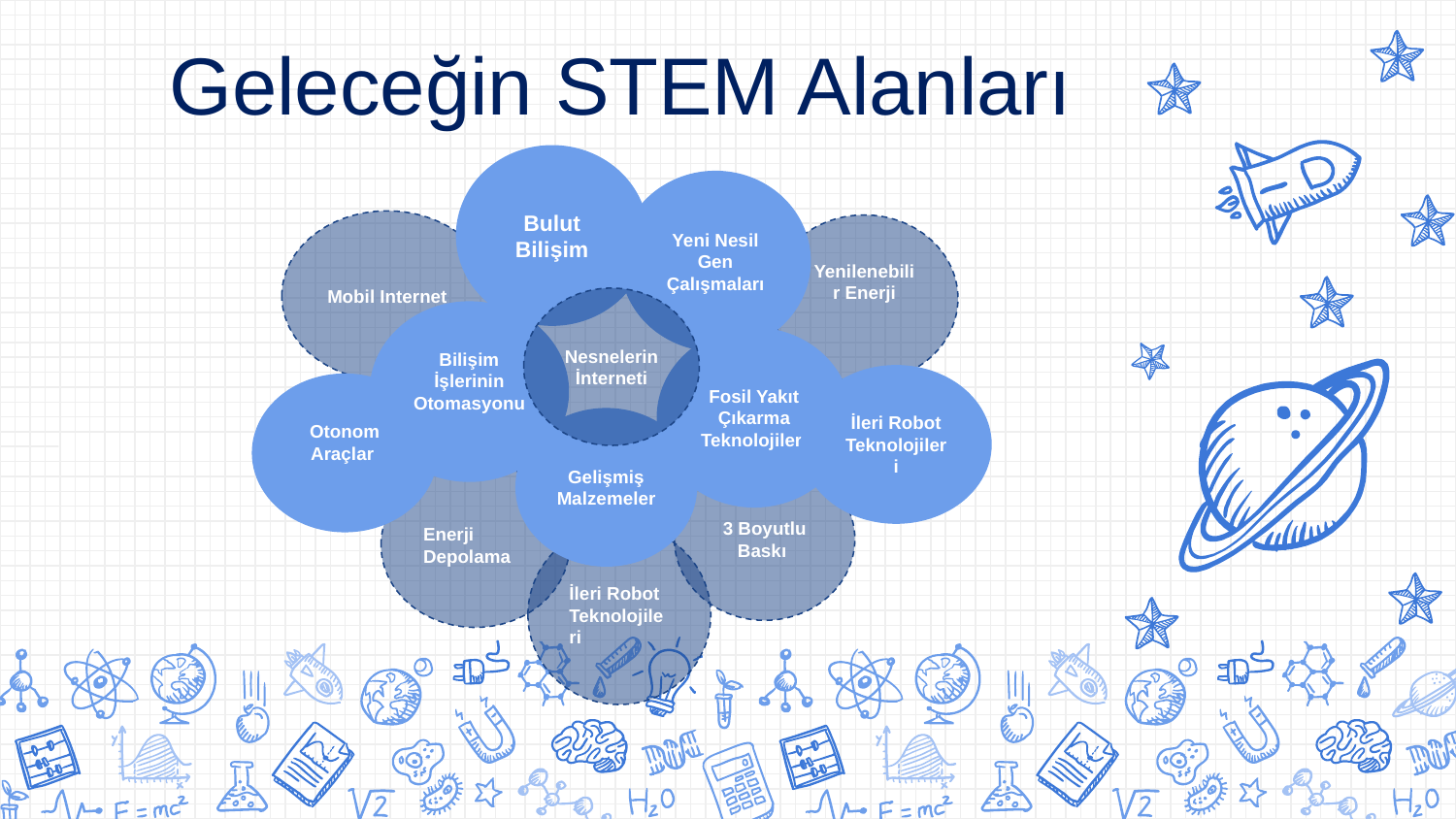

Geleceğin STEM Alanları

Bulut Bilişim
Yeni Nesil Gen Çalışmaları

Mobil Internet
Yenilenebilir Enerji

Nesnelerin İnterneti
Bilişim İşlerinin Otomasyonu

Fosil Yakıt Çıkarma Teknolojileri

İleri Robot Teknolojileri
Otonom Araçlar
Gelişmiş Malzemeler
3 Boyutlu Baskı

Enerji Depolama

İleri Robot Teknolojileri